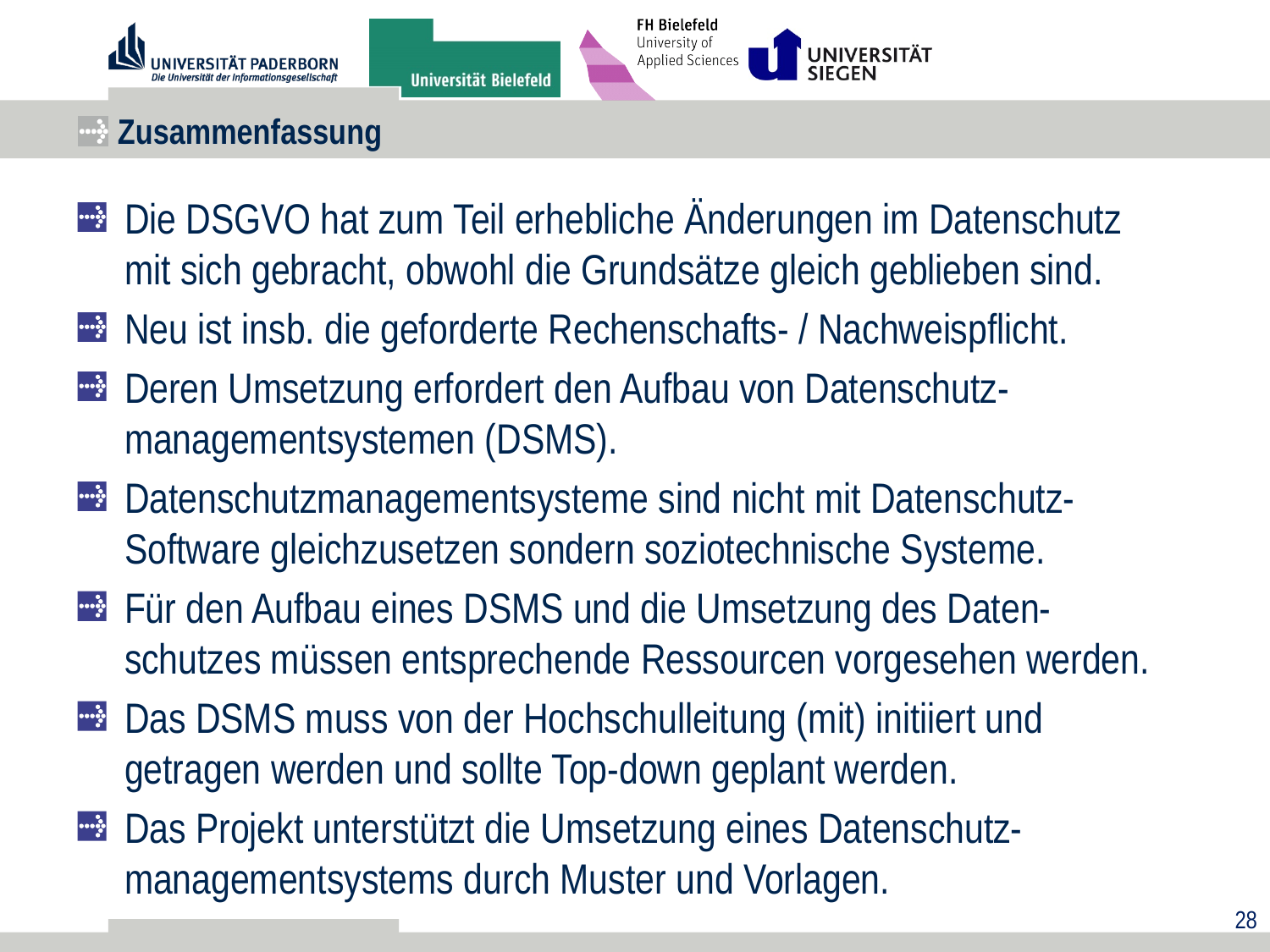

# Zusammenfassung
Die DSGVO hat zum Teil erhebliche Änderungen im Datenschutz mit sich gebracht, obwohl die Grundsätze gleich geblieben sind.
Neu ist insb. die geforderte Rechenschafts- / Nachweispflicht.
Deren Umsetzung erfordert den Aufbau von Datenschutz-managementsystemen (DSMS).
Datenschutzmanagementsysteme sind nicht mit Datenschutz-Software gleichzusetzen sondern soziotechnische Systeme.
Für den Aufbau eines DSMS und die Umsetzung des Daten-schutzes müssen entsprechende Ressourcen vorgesehen werden.
Das DSMS muss von der Hochschulleitung (mit) initiiert und getragen werden und sollte Top-down geplant werden.
Das Projekt unterstützt die Umsetzung eines Datenschutz-managementsystems durch Muster und Vorlagen.

28